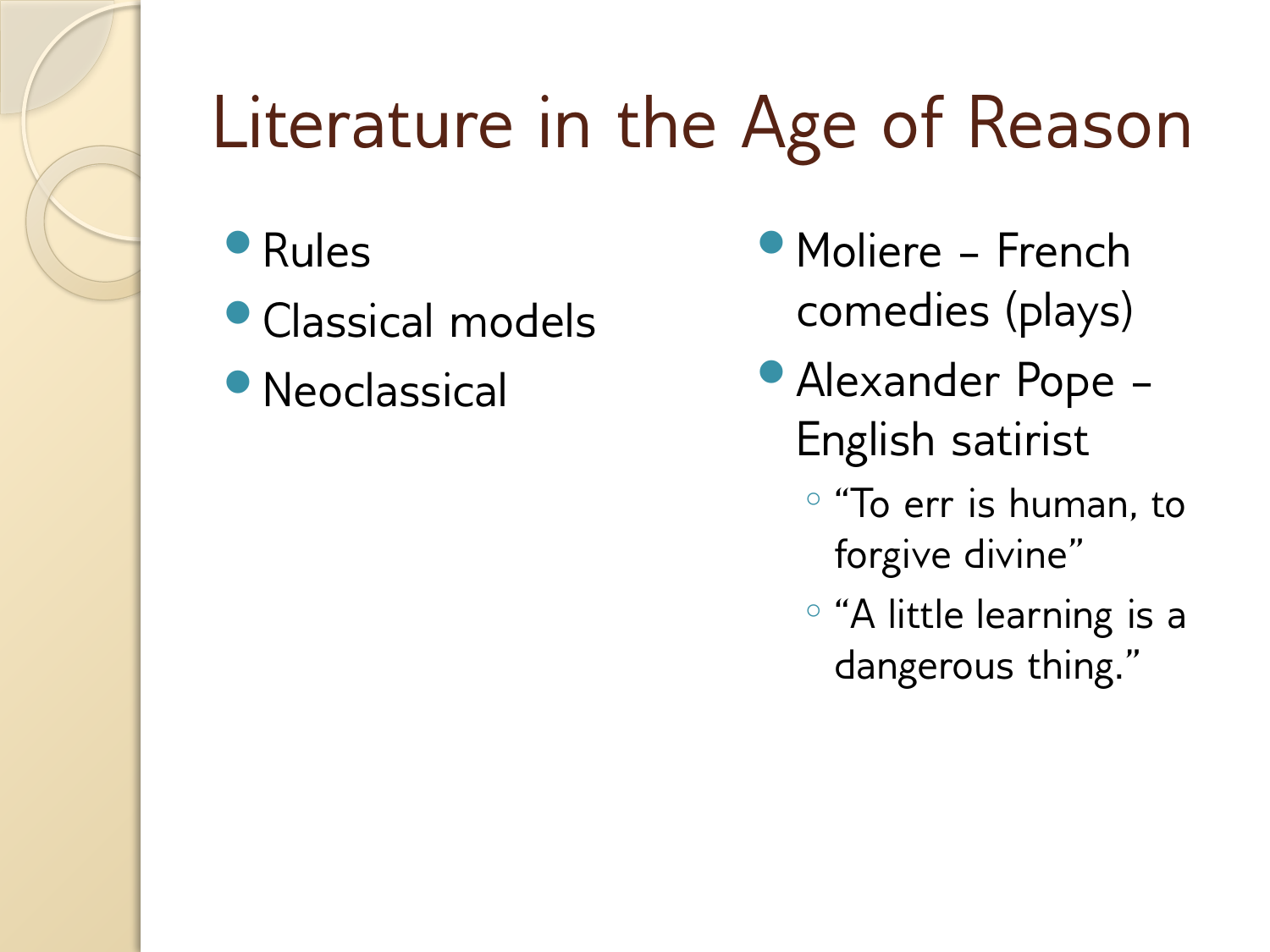

# Literature in the Age of Reason
Rules
Classical models
Neoclassical
Moliere – French comedies (plays)
Alexander Pope – English satirist
“To err is human, to forgive divine”
“A little learning is a dangerous thing.”